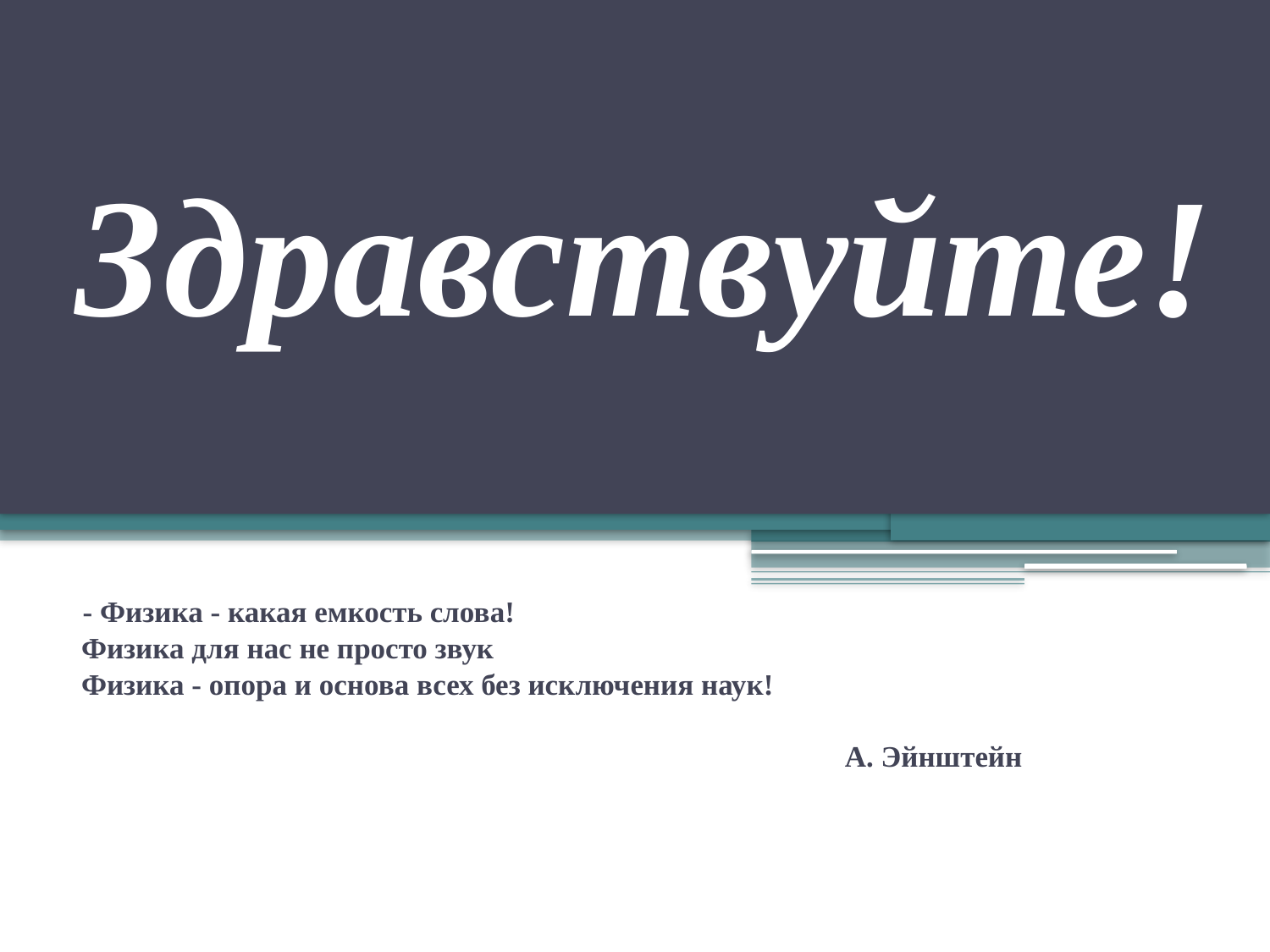

# Здравствуйте!

 - Физика - какая емкость слова!
Физика для нас не просто звук
Физика - опора и основа всех без исключения наук!

А. Эйнштейн